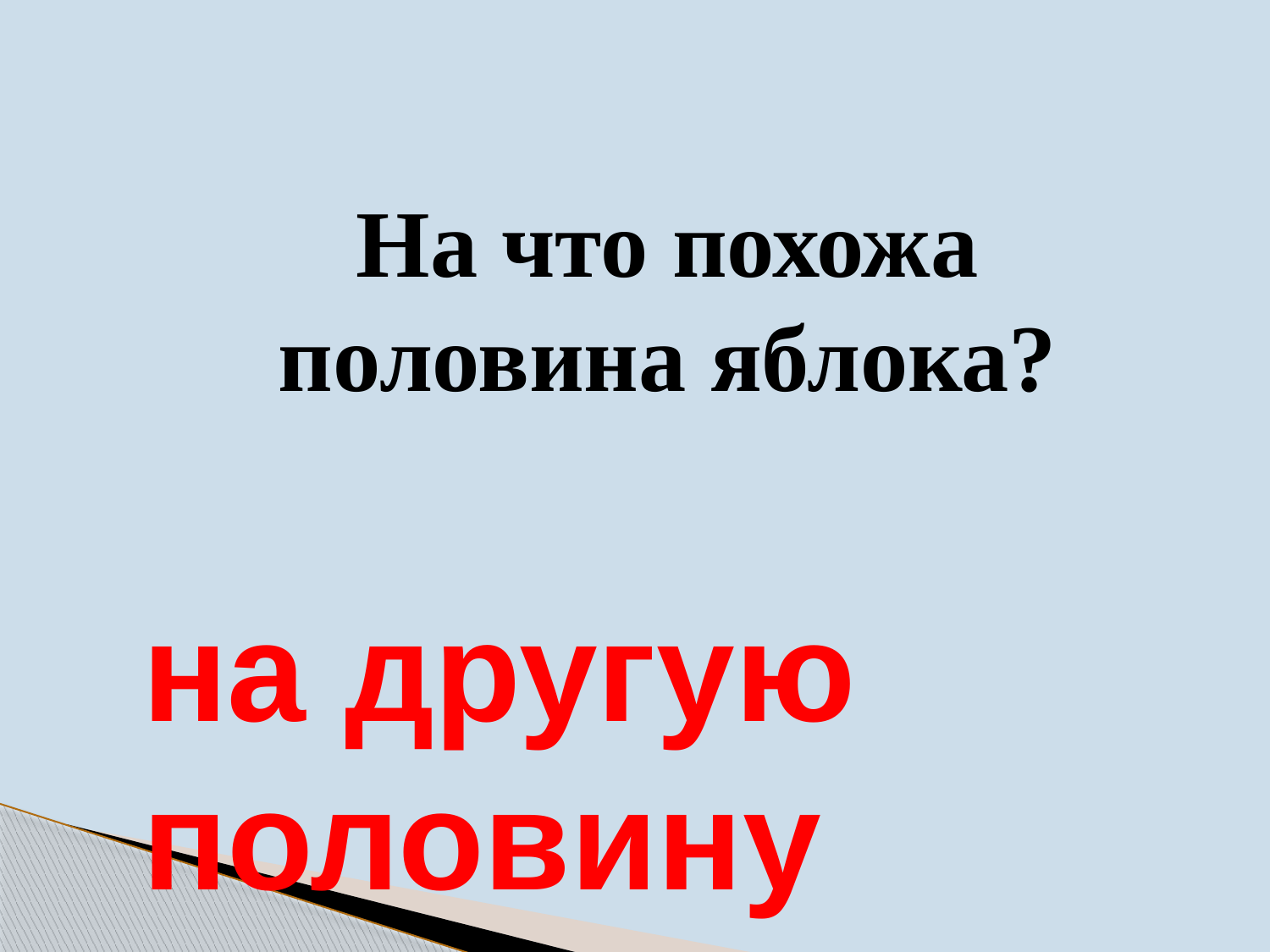

На что похожа половина яблока?

на другую половину